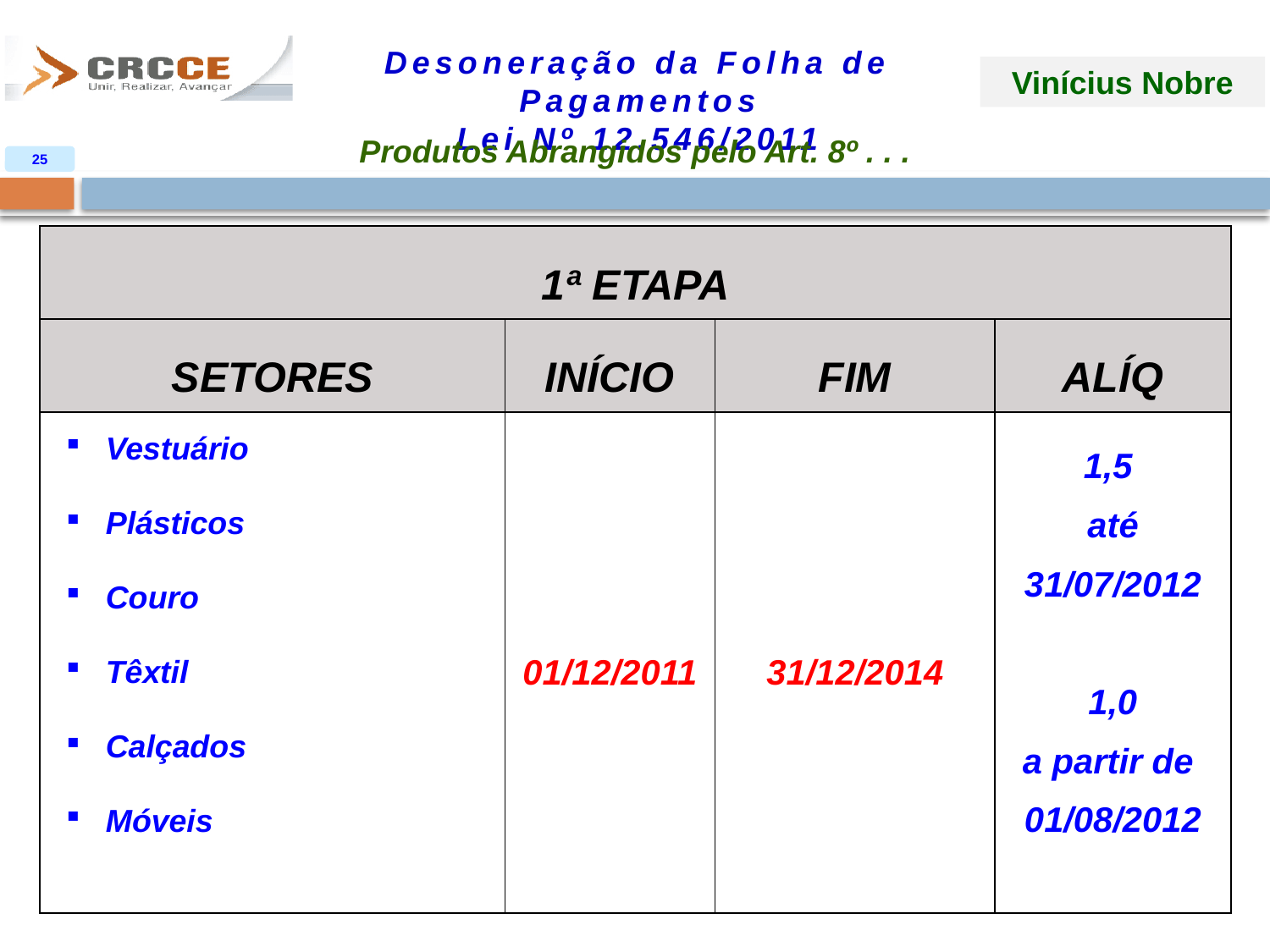

Produtos Abrangidos pelo Art. 8º . . .
25
| 1ª ETAPA |  |  |  |
| --- | --- | --- | --- |
| SETORES | INÍCIO | FIM | ALÍQ |
| Vestuário Plásticos Couro Têxtil Calçados Móveis | 01/12/2011 | 31/12/2014 | 1,5 até 31/07/2012 1,0 a partir de 01/08/2012 |